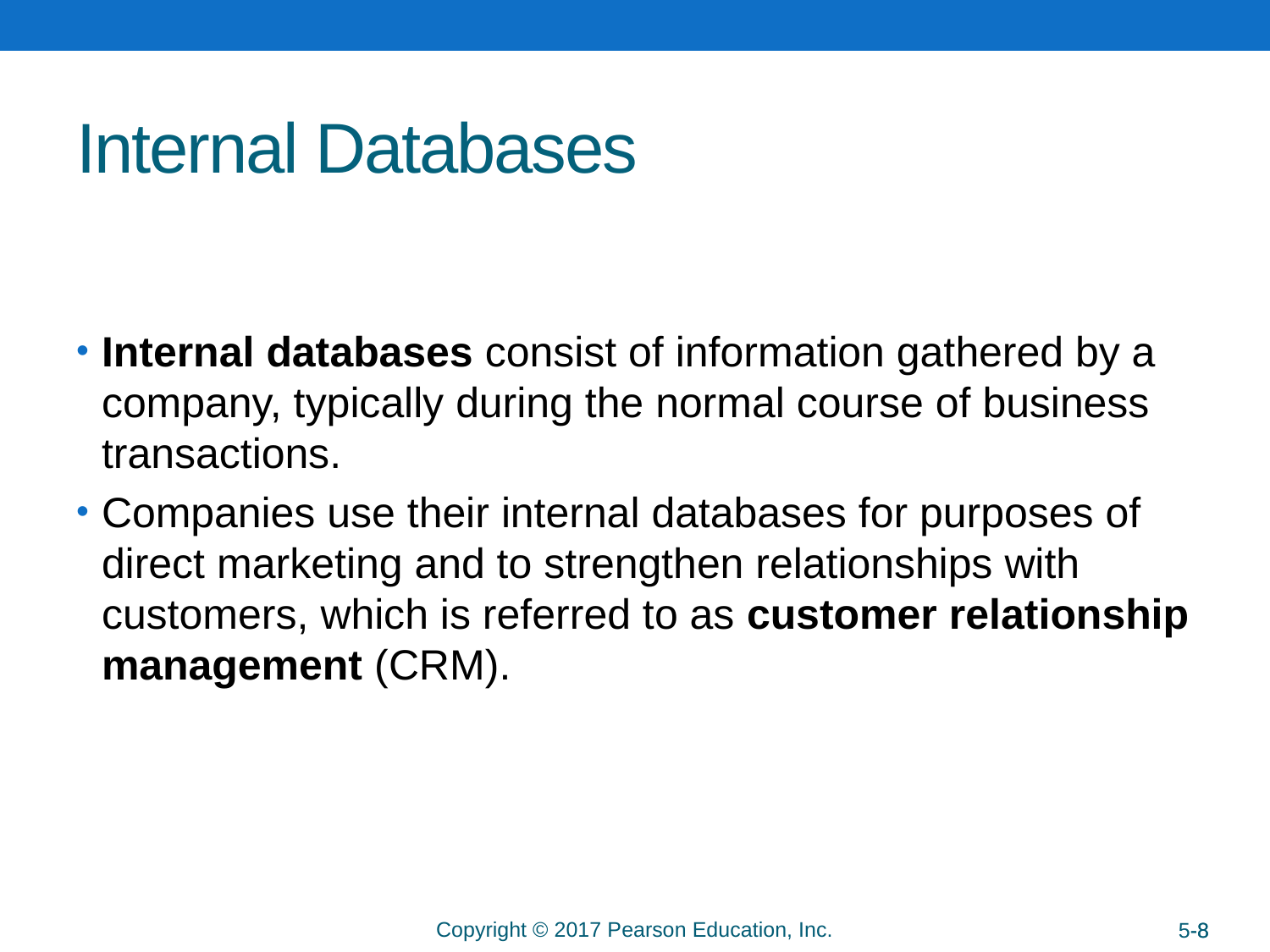

# Internal Databases
Internal databases consist of information gathered by a company, typically during the normal course of business transactions.
Companies use their internal databases for purposes of direct marketing and to strengthen relationships with customers, which is referred to as customer relationship management (CRM).